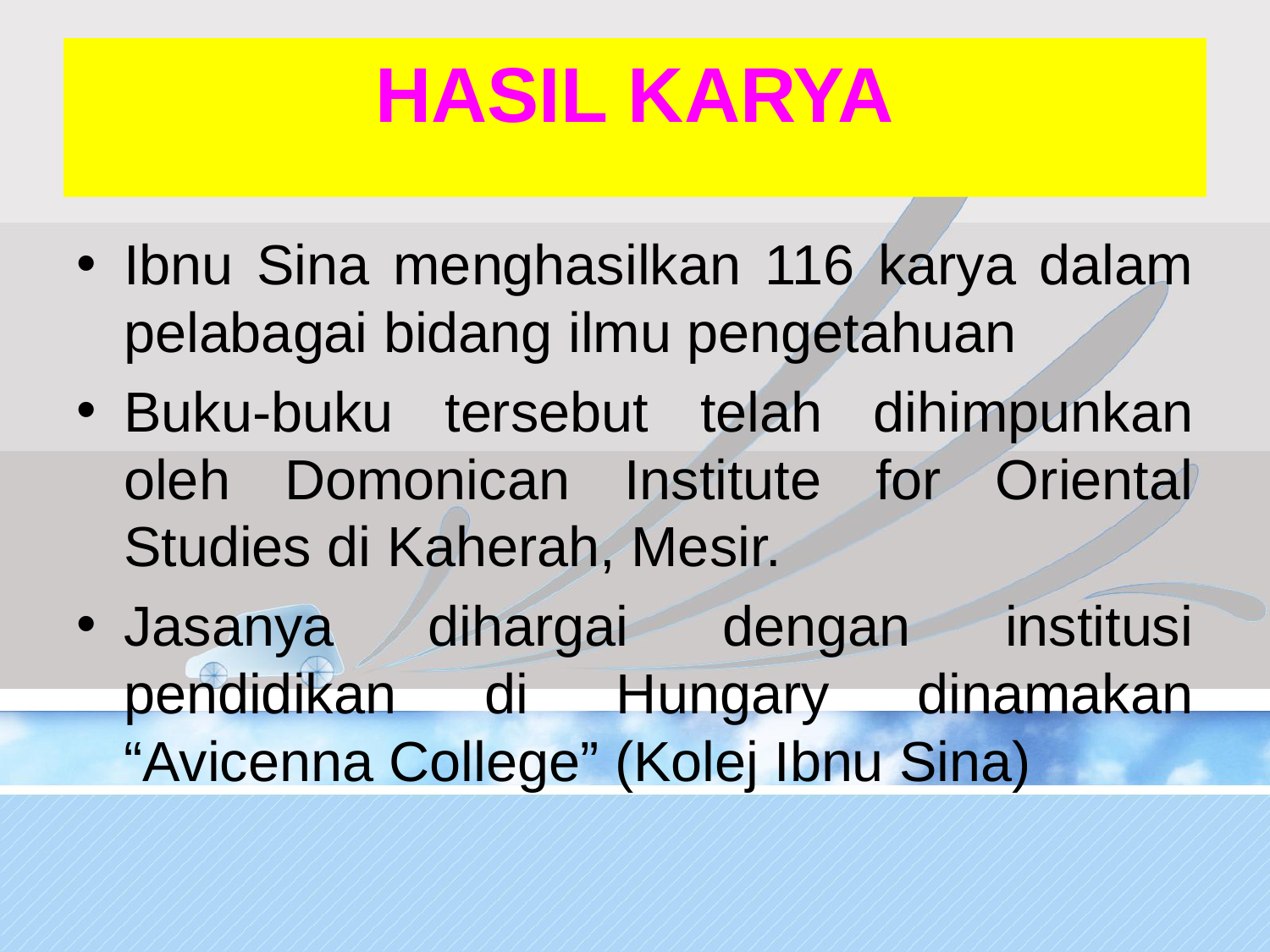

# HASIL KARYA
Ibnu Sina menghasilkan 116 karya dalam pelabagai bidang ilmu pengetahuan
Buku-buku tersebut telah dihimpunkan oleh Domonican Institute for Oriental Studies di Kaherah, Mesir.
Jasanya dihargai dengan institusi pendidikan di Hungary dinamakan “Avicenna College” (Kolej Ibnu Sina)